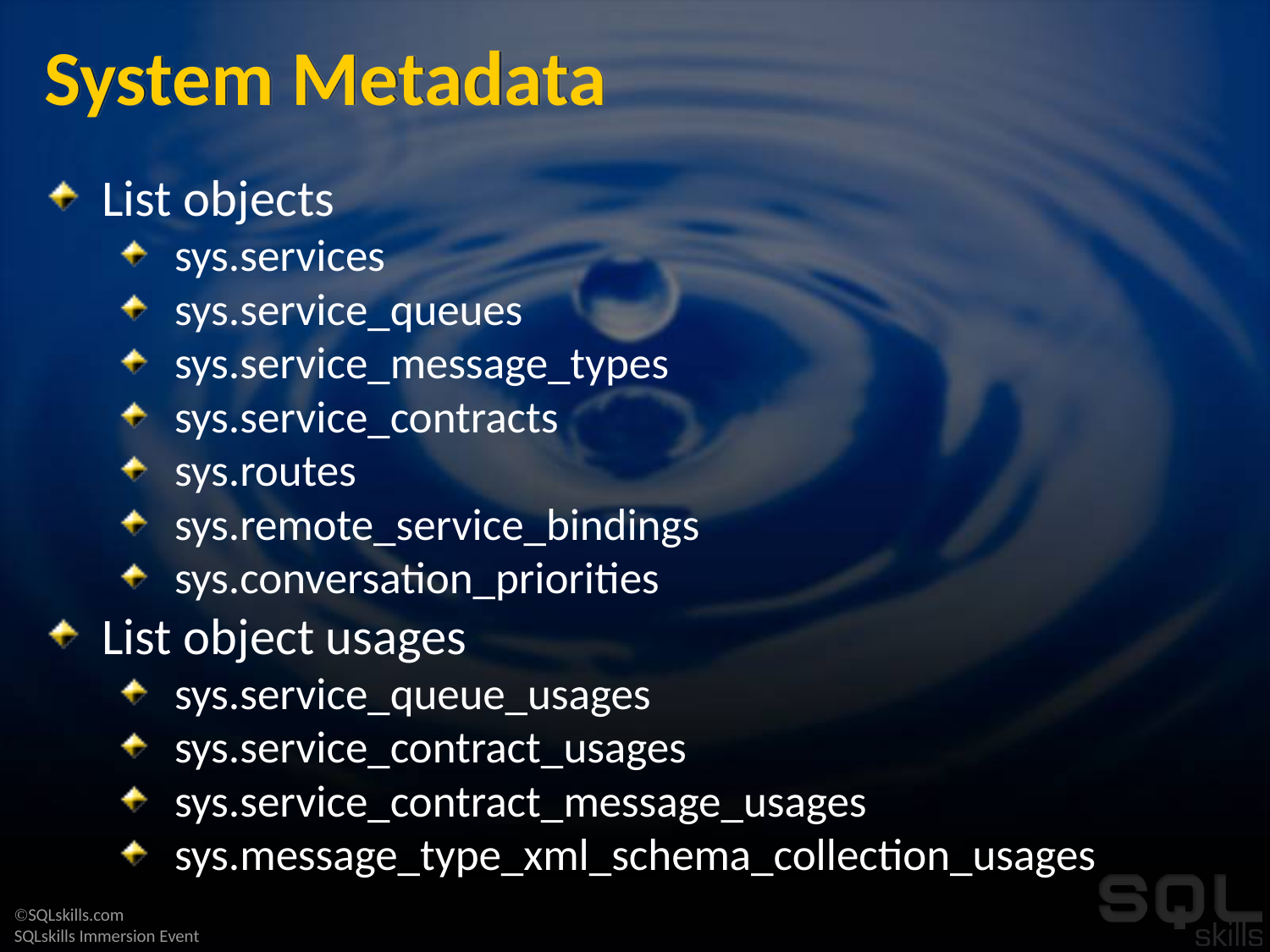

# System Metadata
List objects
sys.services
sys.service_queues
sys.service_message_types
sys.service_contracts
sys.routes
sys.remote_service_bindings
sys.conversation_priorities
List object usages
sys.service_queue_usages
sys.service_contract_usages
sys.service_contract_message_usages
sys.message_type_xml_schema_collection_usages